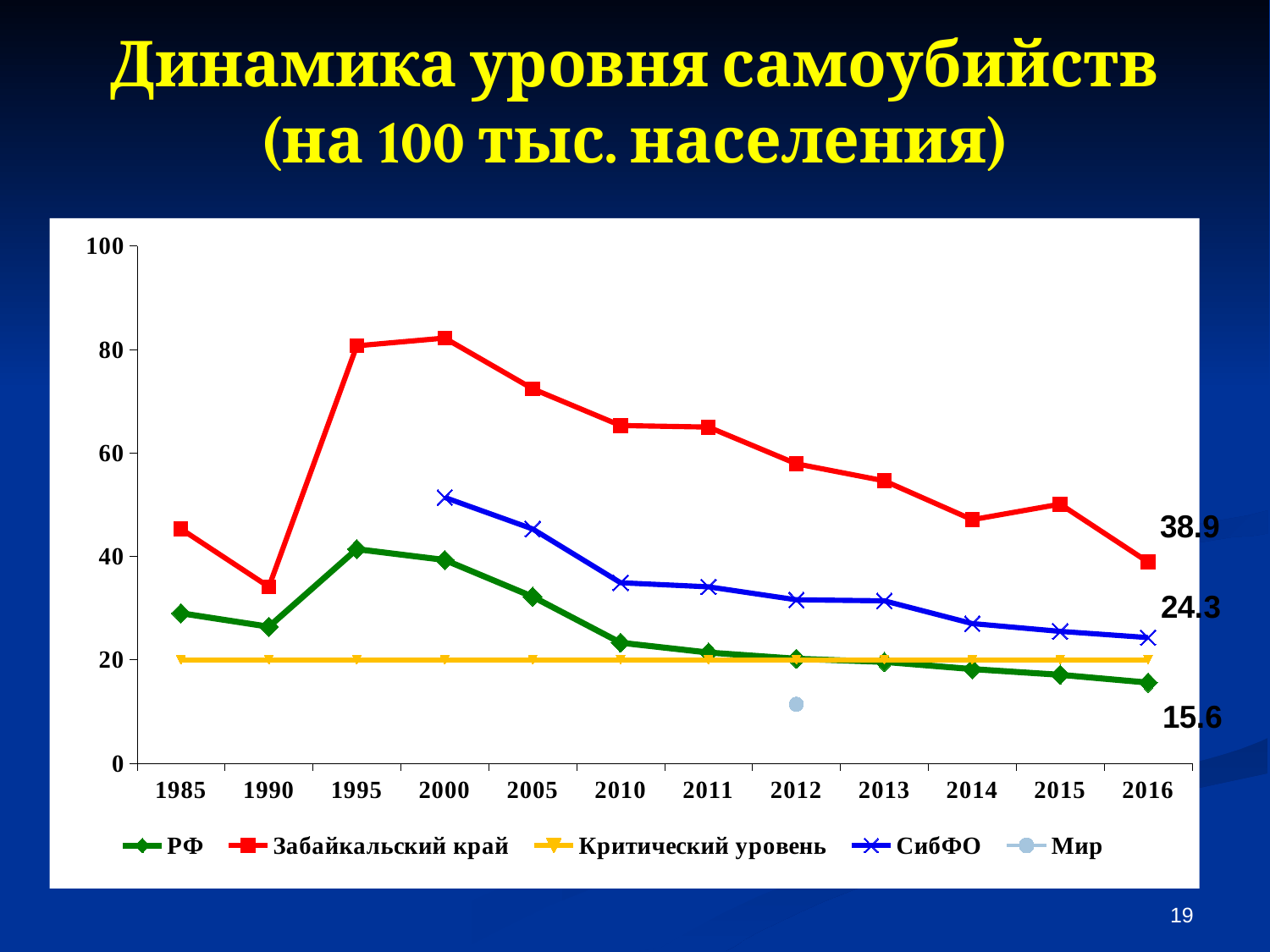

# Динамика уровня самоубийств (на 100 тыс. населения)

### Chart

| Category | РФ | Забайкальский край | Критический уровень | СибФО | Мир |
|---|---|---|---|---|---|
| 1985 | 29.0 | 45.3 | 20.0 | None | None |
| 1990 | 26.4 | 34.1 | 20.0 | None | None |
| 1995 | 41.4 | 80.7 | 20.0 | None | None |
| 2000 | 39.3 | 82.2 | 20.0 | 51.4 | None |
| 2005 | 32.2 | 72.4 | 20.0 | 45.3 | None |
| 2010 | 23.3 | 65.3 | 20.0 | 34.9 | None |
| 2011 | 21.4 | 65.0 | 20.0 | 34.1 | None |
| 2012 | 20.2 | 57.9 | 20.0 | 31.6 | 11.4 |
| 2013 | 19.6 | 54.6 | 20.0 | 31.4 | None |
| 2014 | 18.2 | 47.1 | 20.0 | 27.0 | None |
| 2015 | 17.1 | 50.1 | 20.0 | 25.5 | None |
| 2016 | 15.6 | 38.9 | 20.0 | 24.3 | None |
19